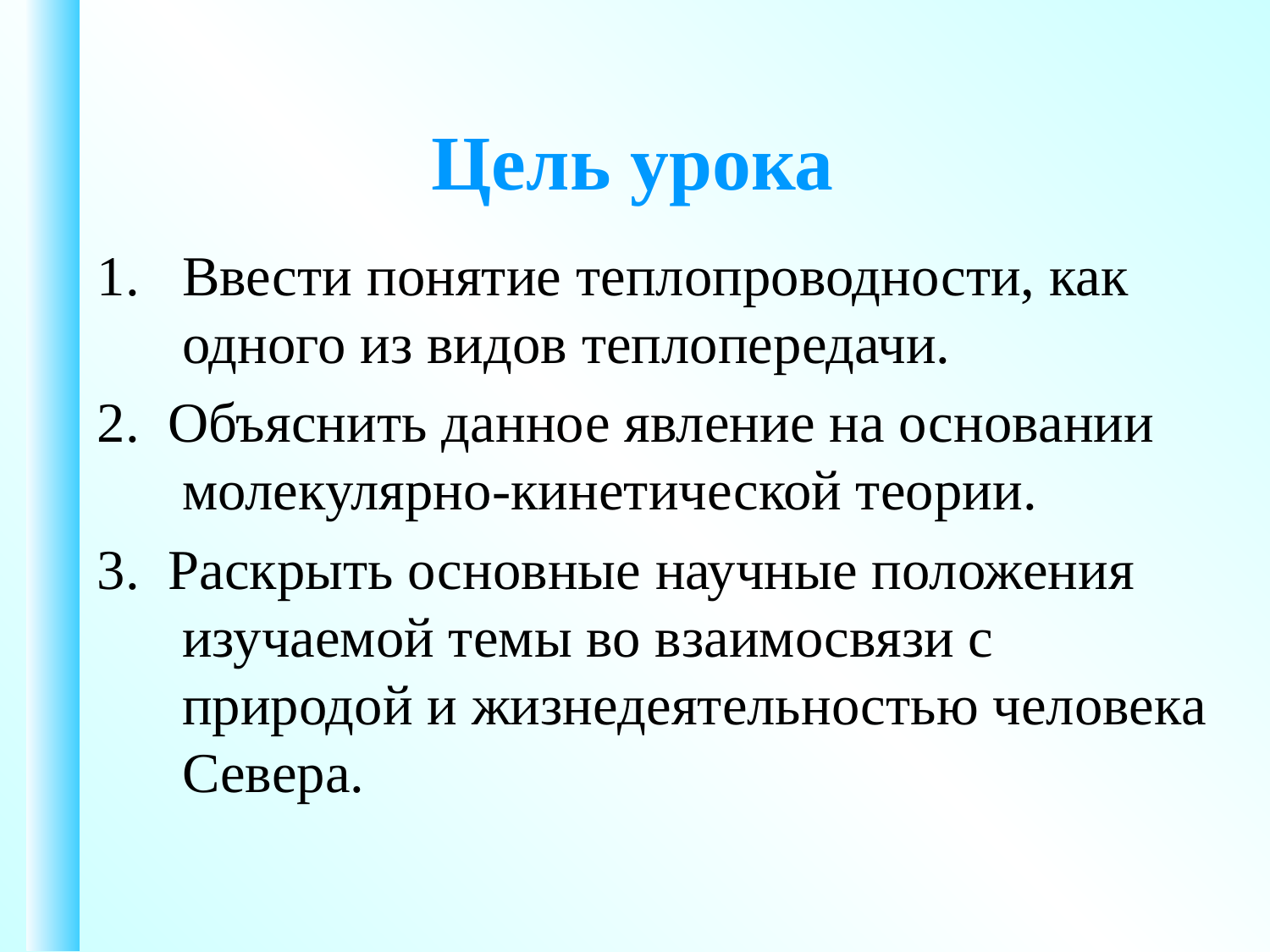

Цель урока
Ввести понятие теплопроводности, как одного из видов теплопередачи.
2.  Объяснить данное явление на основании молекулярно-кинетической теории.
3.  Раскрыть основные научные положения изучаемой темы во взаимосвязи с природой и жизнедеятельностью человека Севера.